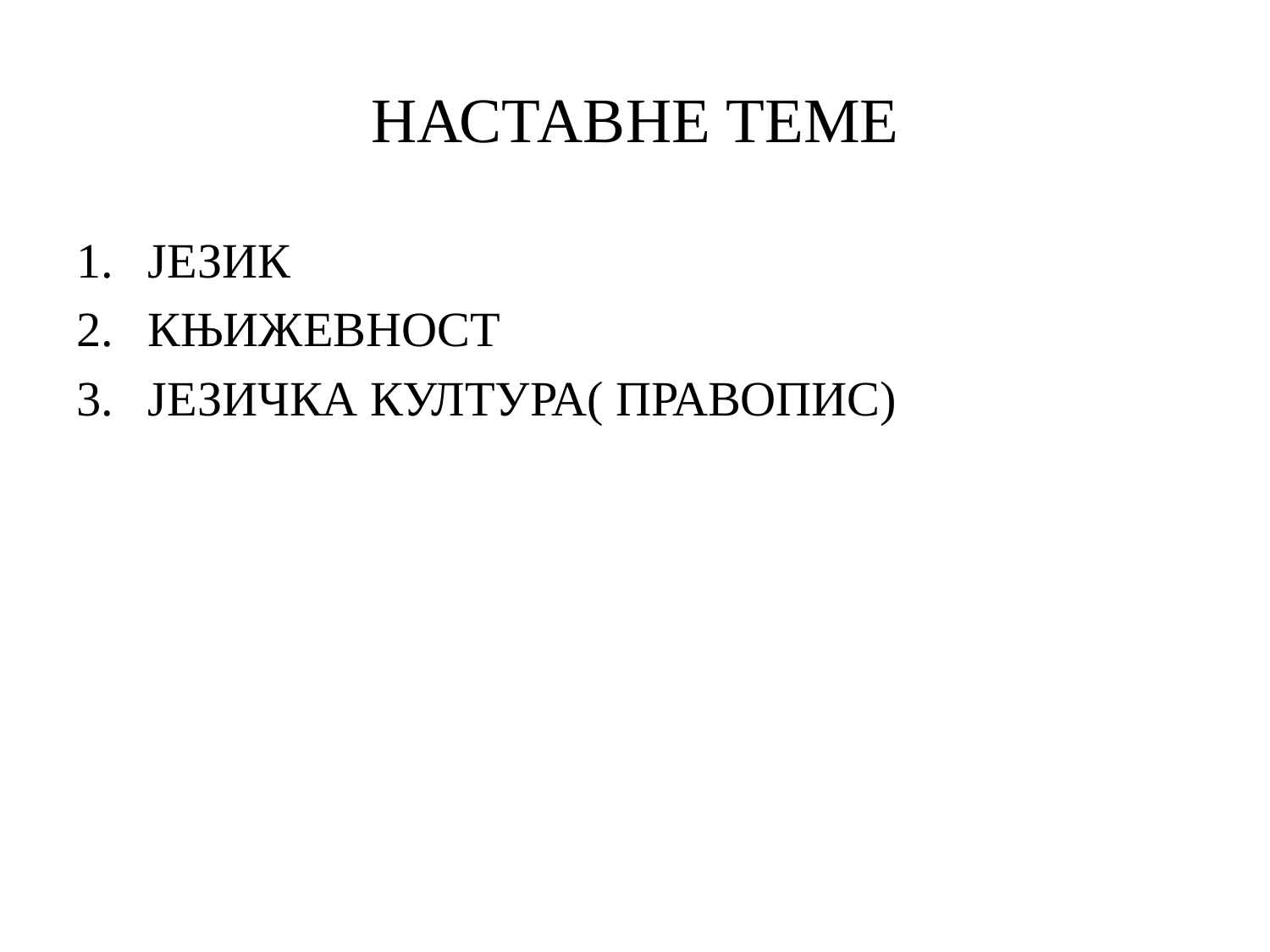

# НАСТАВНЕ ТЕМЕ
ЈЕЗИК
КЊИЖЕВНОСТ
ЈЕЗИЧКА КУЛТУРА( ПРАВОПИС)